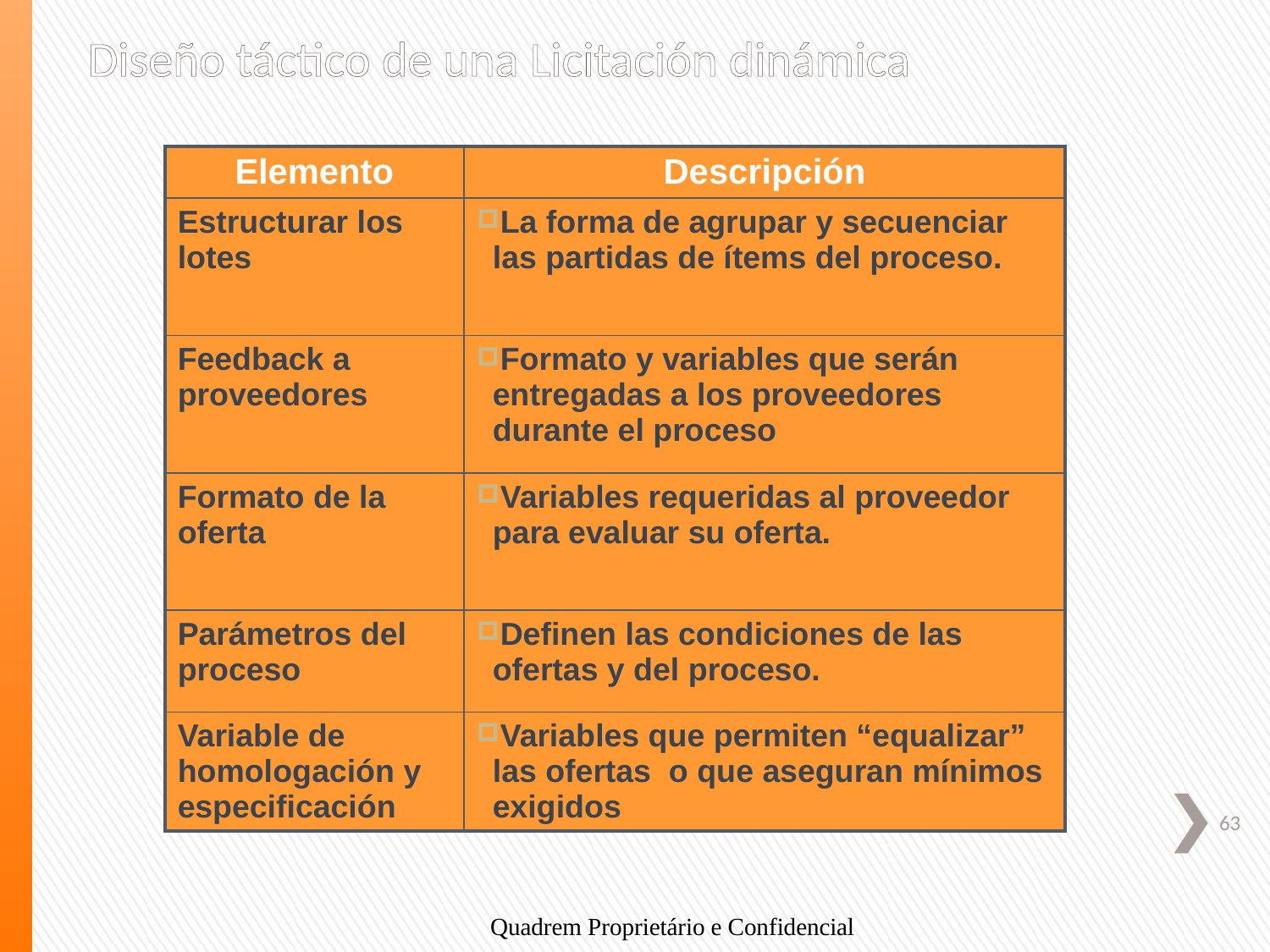

# Diseño táctico de una Licitación dinámica
| Elemento | Descripción |
| --- | --- |
| Estructurar los lotes | La forma de agrupar y secuenciar las partidas de ítems del proceso. |
| Feedback a proveedores | Formato y variables que serán entregadas a los proveedores durante el proceso |
| Formato de la oferta | Variables requeridas al proveedor para evaluar su oferta. |
| Parámetros del proceso | Definen las condiciones de las ofertas y del proceso. |
| Variable de homologación y especificación | Variables que permiten “equalizar” las ofertas o que aseguran mínimos exigidos |
Quadrem Proprietário e Confidencial
63